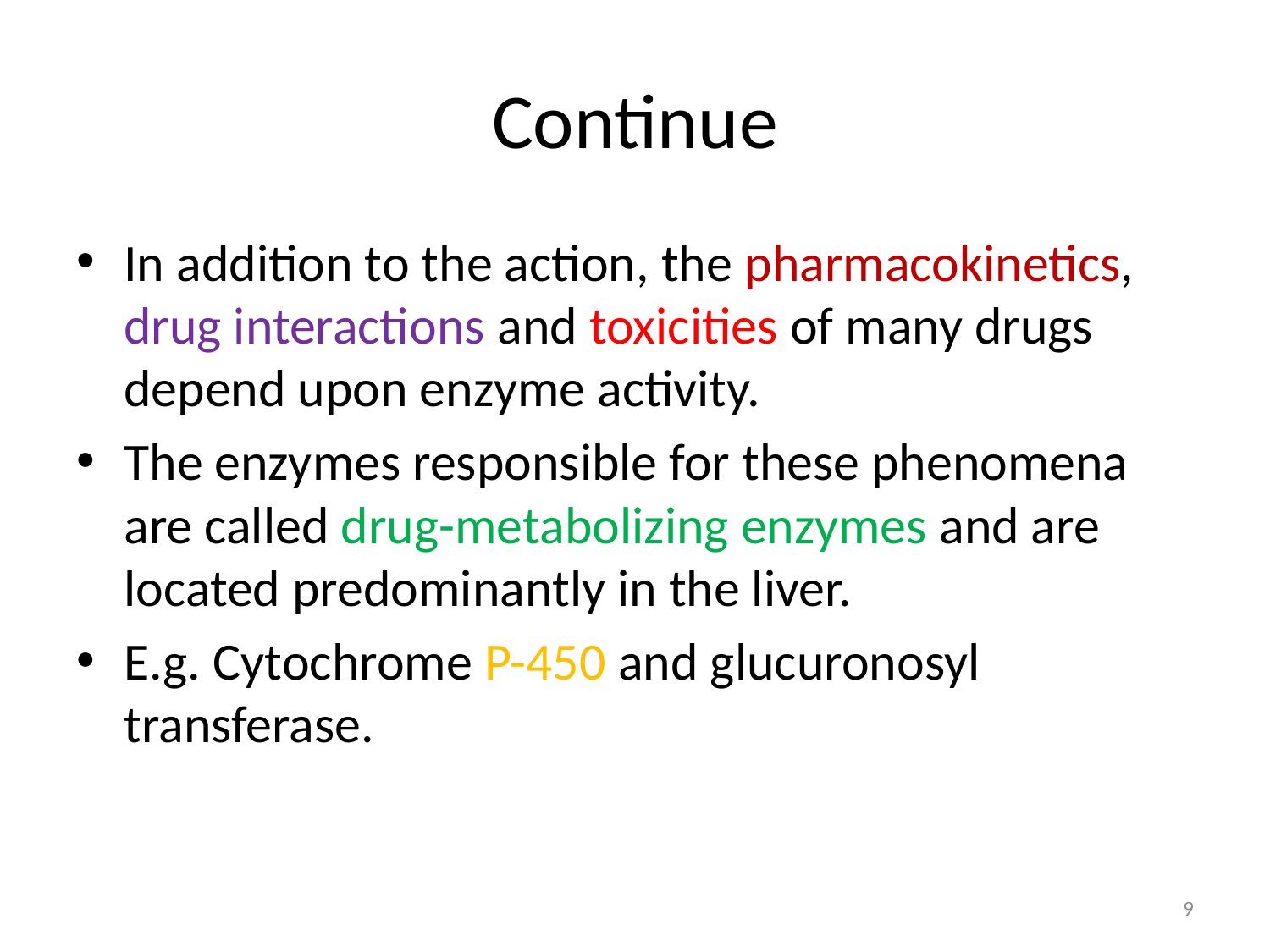

# Continue
In addition to the action, the pharmacokinetics, drug interactions and toxicities of many drugs depend upon enzyme activity.
The enzymes responsible for these phenomena are called drug-metabolizing enzymes and are located predominantly in the liver.
E.g. Cytochrome P-450 and glucuronosyl transferase.

9